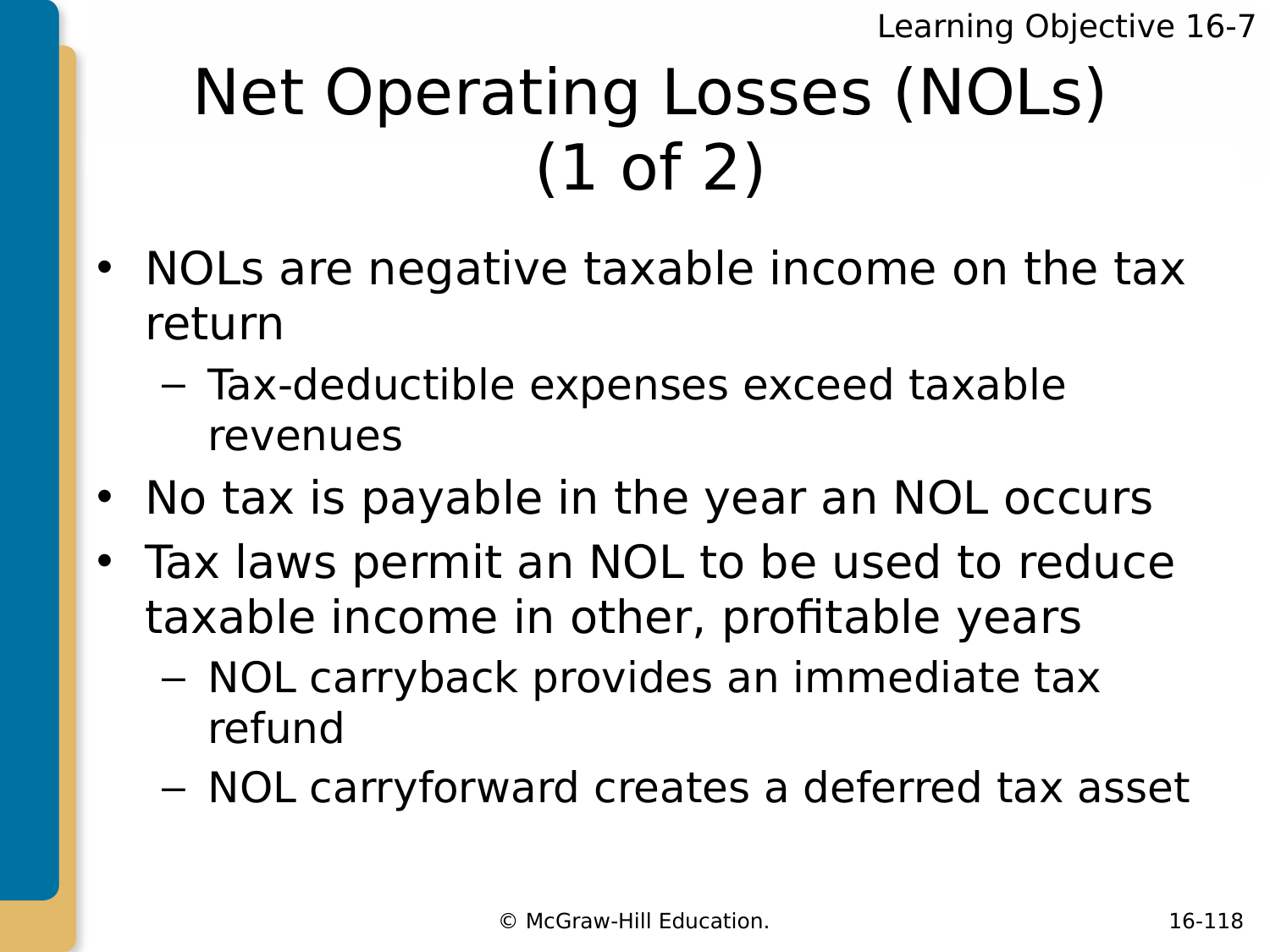

Learning Objective 16-7
# Net Operating Losses (NOLs) (1 of 2)
NOLs are negative taxable income on the tax return
Tax-deductible expenses exceed taxable revenues
No tax is payable in the year an NOL occurs
Tax laws permit an NOL to be used to reduce taxable income in other, profitable years
NOL carryback provides an immediate tax refund
NOL carryforward creates a deferred tax asset